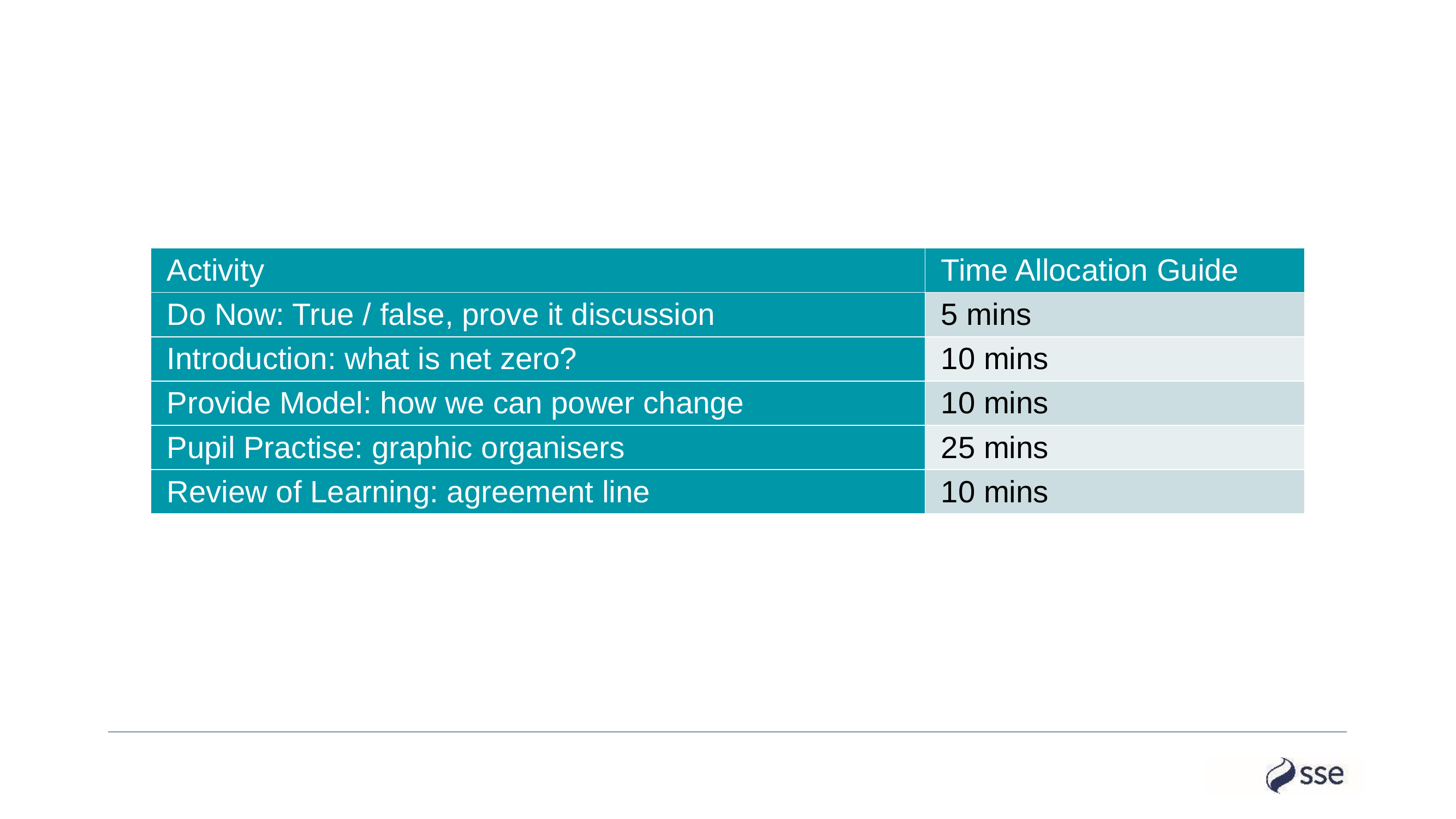

| Activity | Time Allocation Guide |
| --- | --- |
| Do Now: True / false, prove it discussion | 5 mins |
| Introduction: what is net zero? | 10 mins |
| Provide Model: how we can power change | 10 mins |
| Pupil Practise: graphic organisers | 25 mins |
| Review of Learning: agreement line | 10 mins |